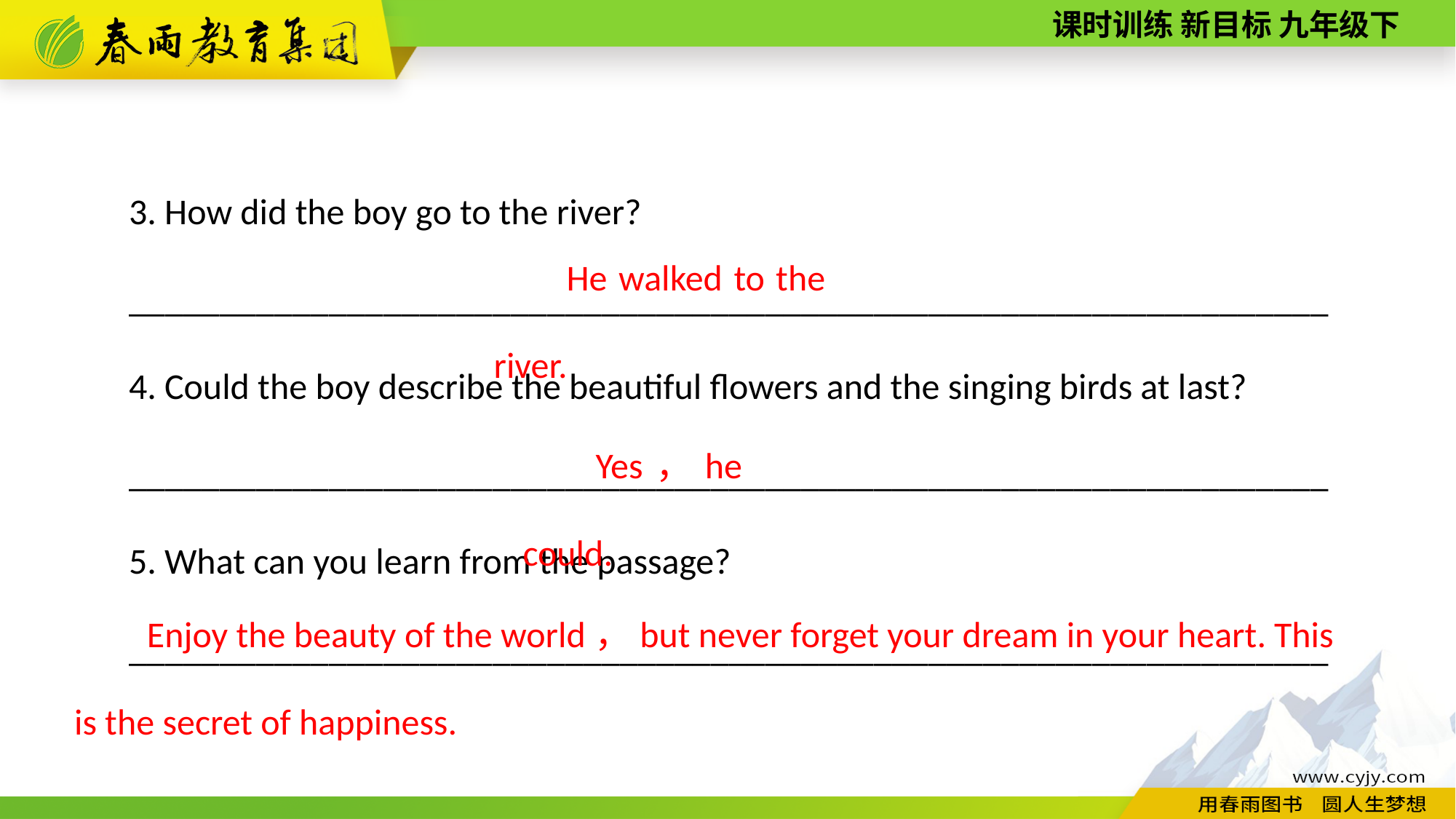

3. How did the boy go to the river?
__________________________________________________________________
4. Could the boy describe the beautiful flowers and the singing birds at last?
__________________________________________________________________
5. What can you learn from the passage?
__________________________________________________________________
He walked to the river.
Yes，he could.
Enjoy the beauty of the world，but never forget your dream in your heart. This is the secret of happiness.